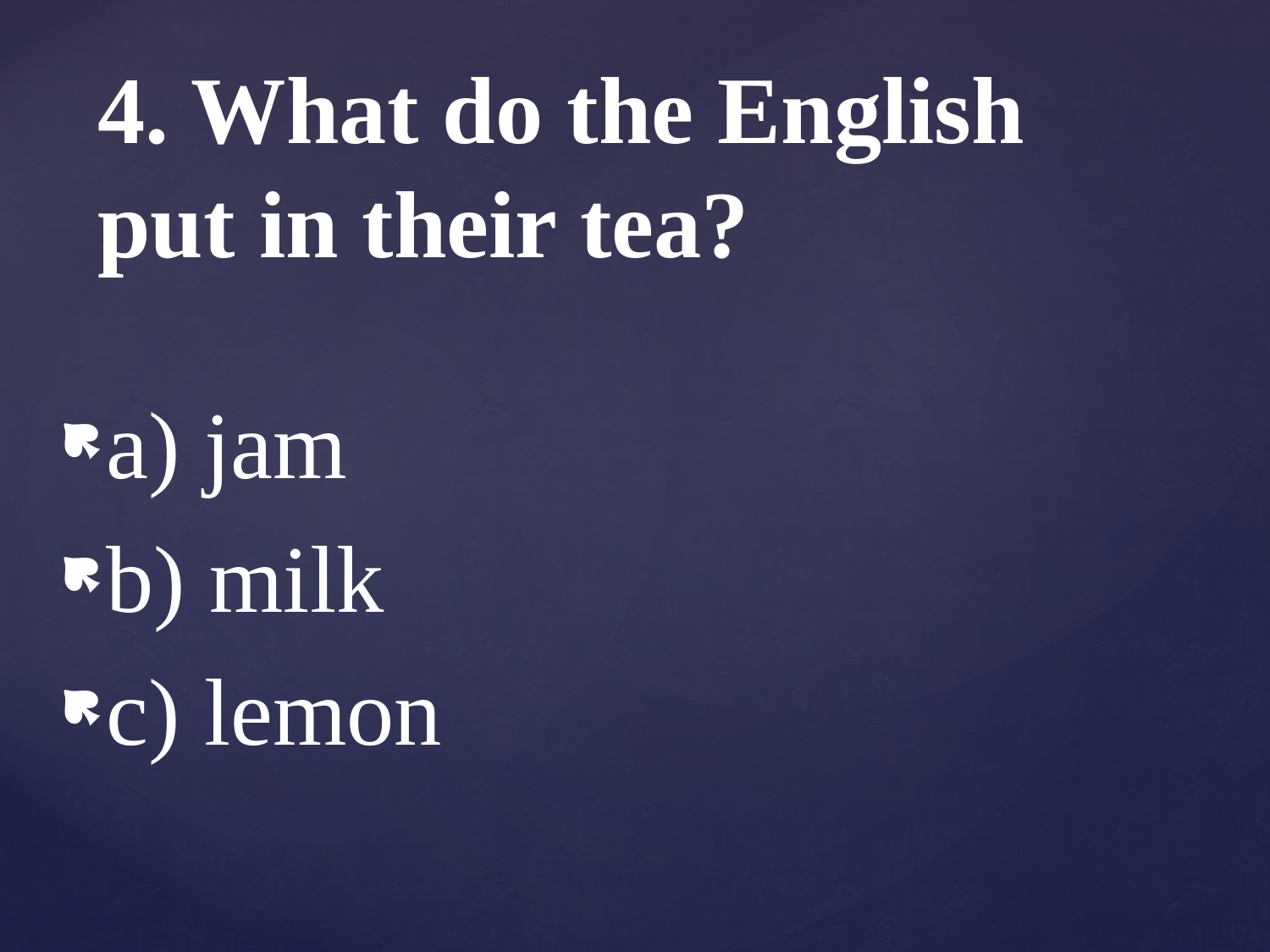

# 4. What do the English put in their tea?
a) jam
b) milk
c) lemon